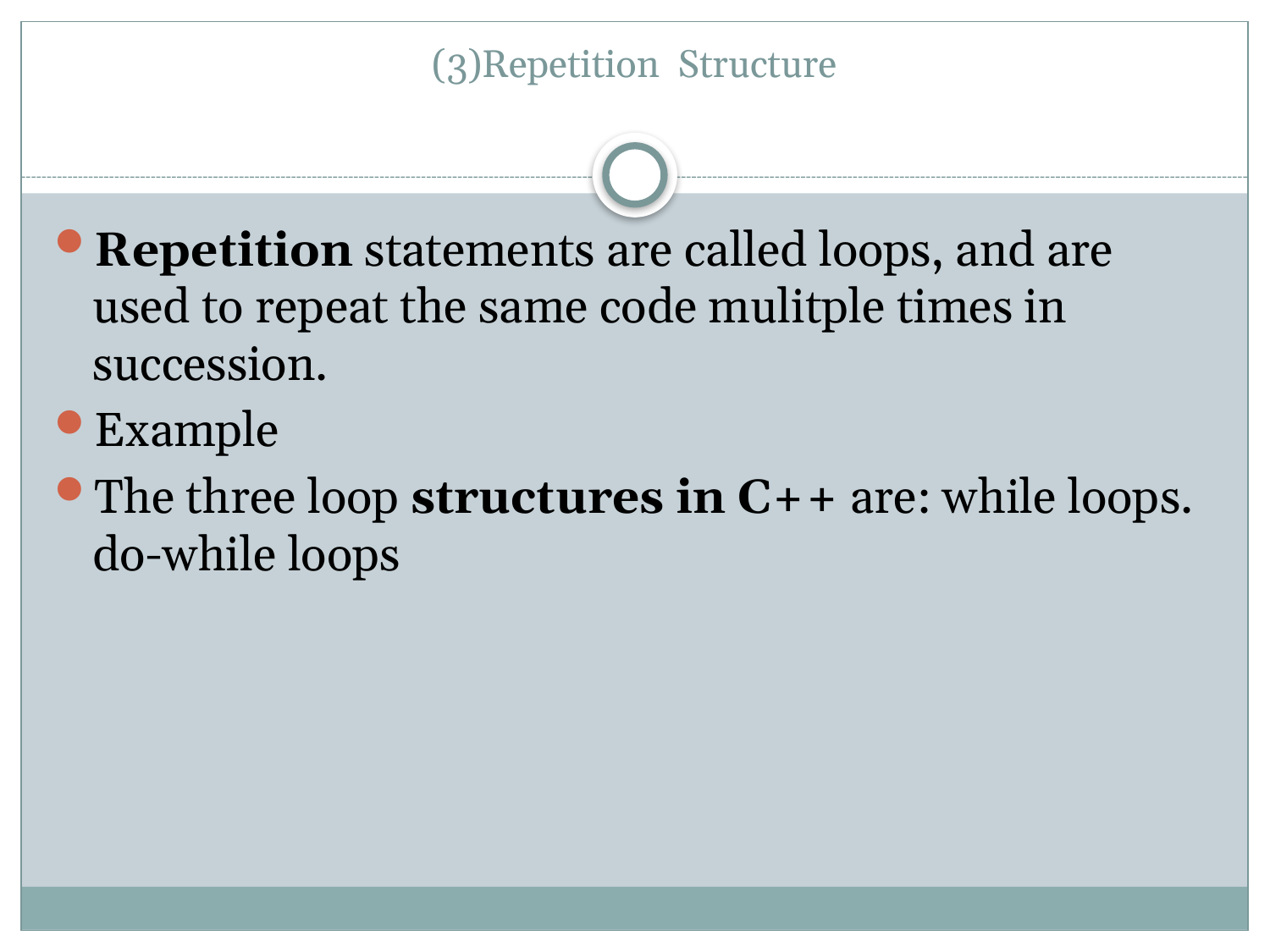

# (3)Repetition  Structure
Repetition statements are called loops, and are used to repeat the same code mulitple times in succession.
Example
The three loop structures in C++ are: while loops. do-while loops